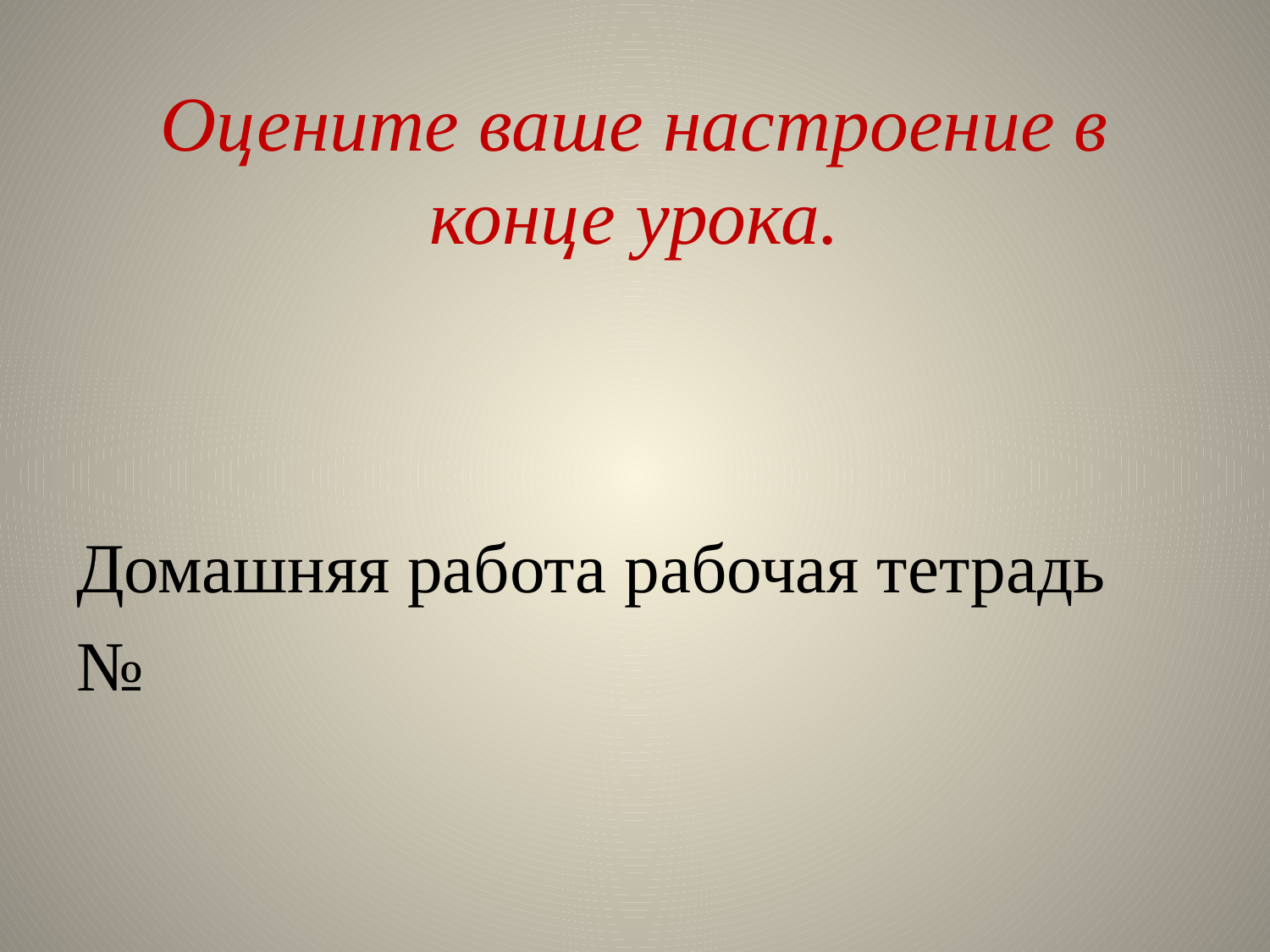

# Оцените ваше настроение в конце урока.
Домашняя работа рабочая тетрадь
№